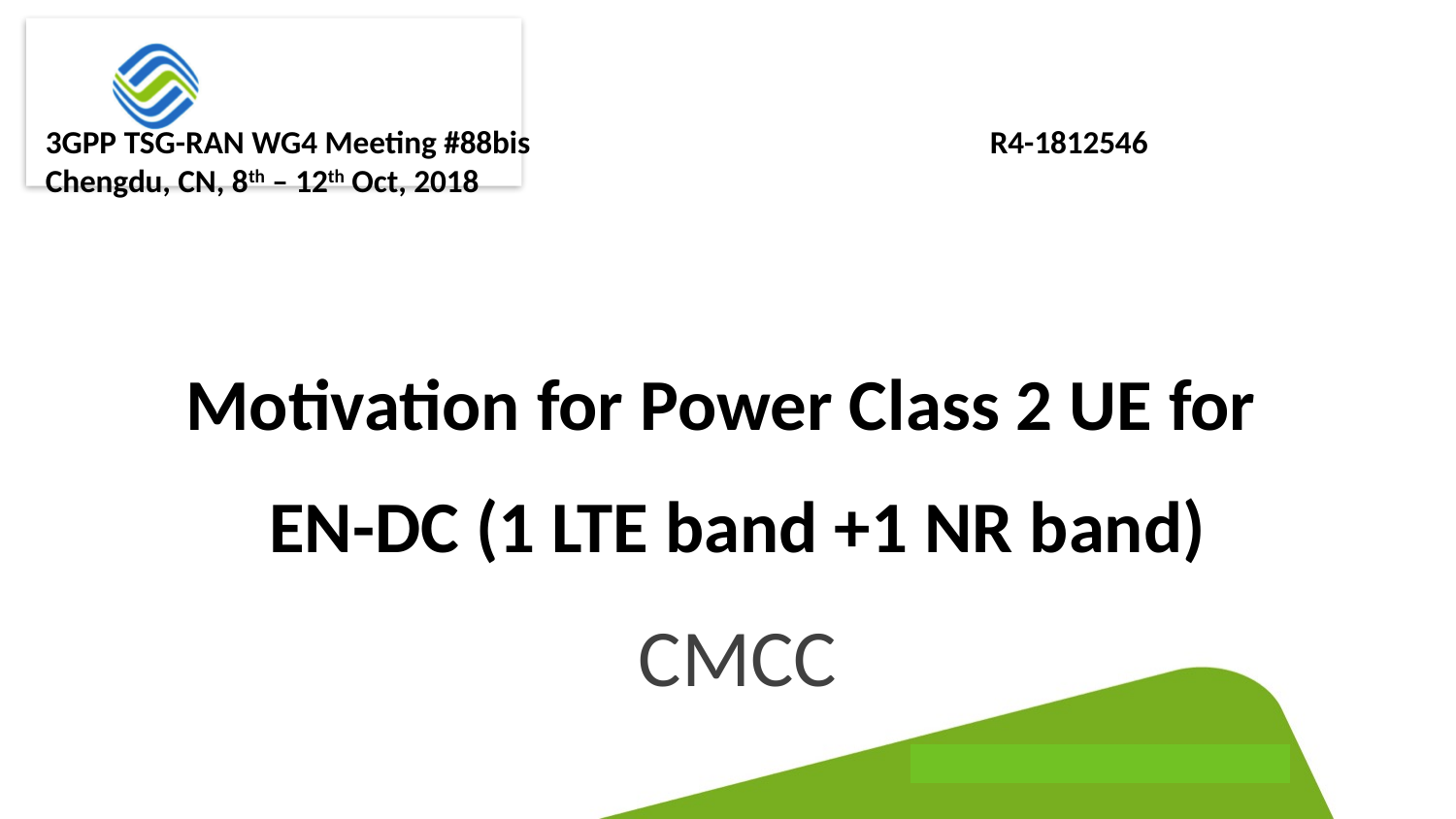

3GPP TSG-RAN WG4 Meeting #88bis                                                               R4-1812546
Chengdu, CN, 8th – 12th Oct, 2018

# Motivation for Power Class 2 UE for   EN-DC (1 LTE band +1 NR band) CMCC